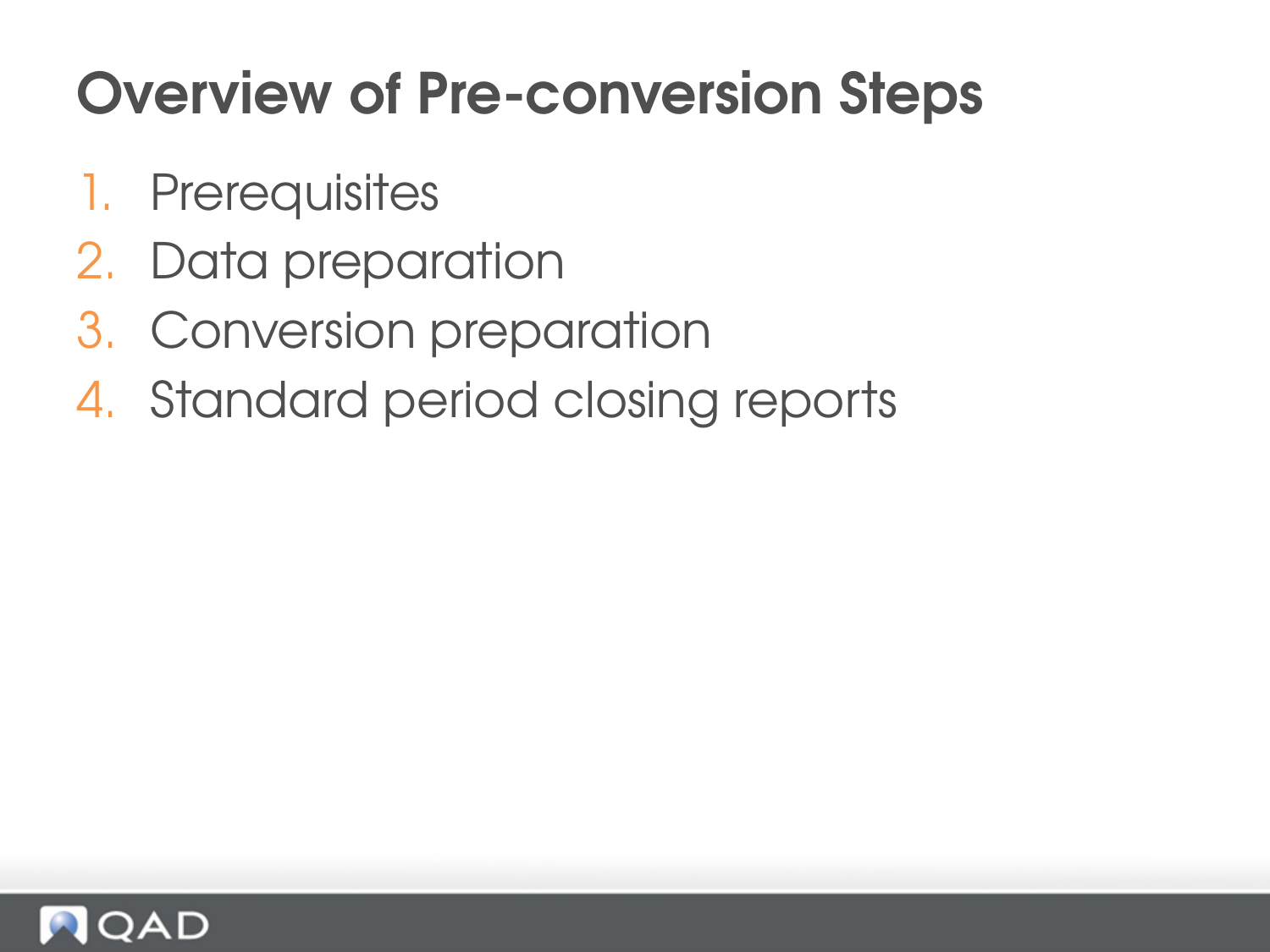

# Overview of Pre-conversion Steps
Prerequisites
Data preparation
Conversion preparation
Standard period closing reports